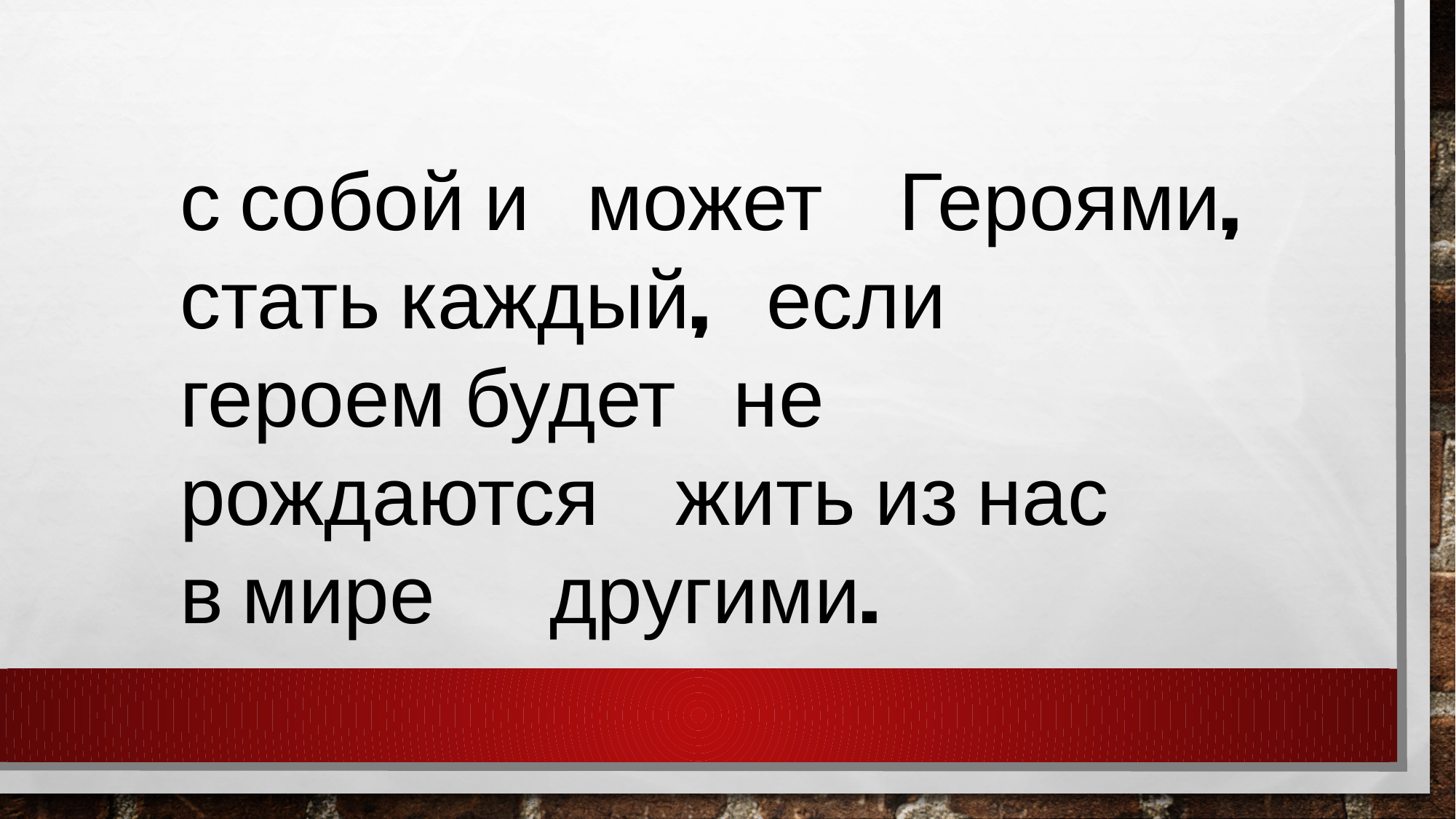

с собой и   может    Героями, стать каждый,   если    героем будет   не рождаются    жить из нас     в мире      другими.